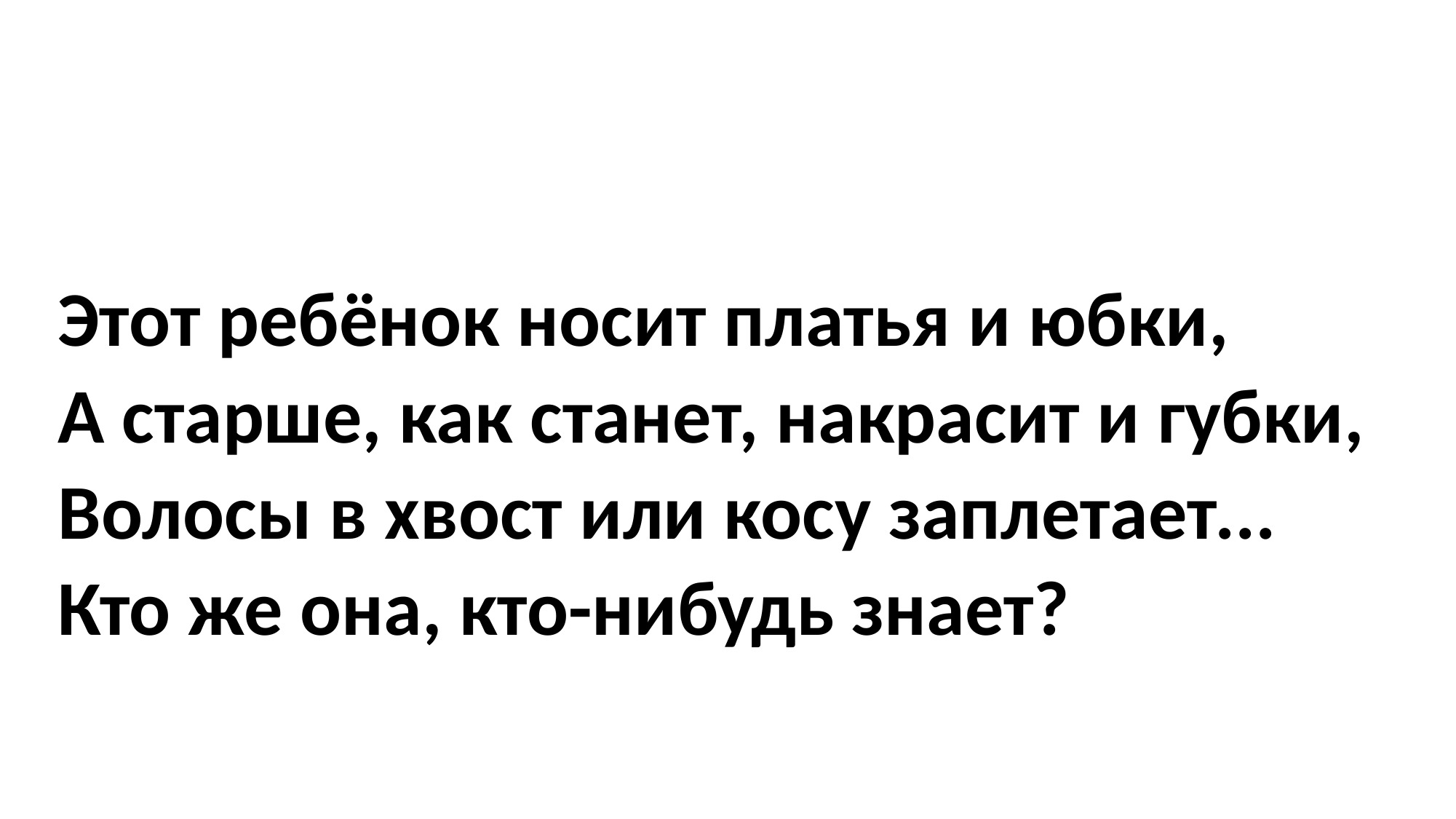

#

Этот ребёнок носит платья и юбки,
А старше, как станет, накрасит и губки,
Волосы в хвост или косу заплетает...
Кто же она, кто-нибудь знает?